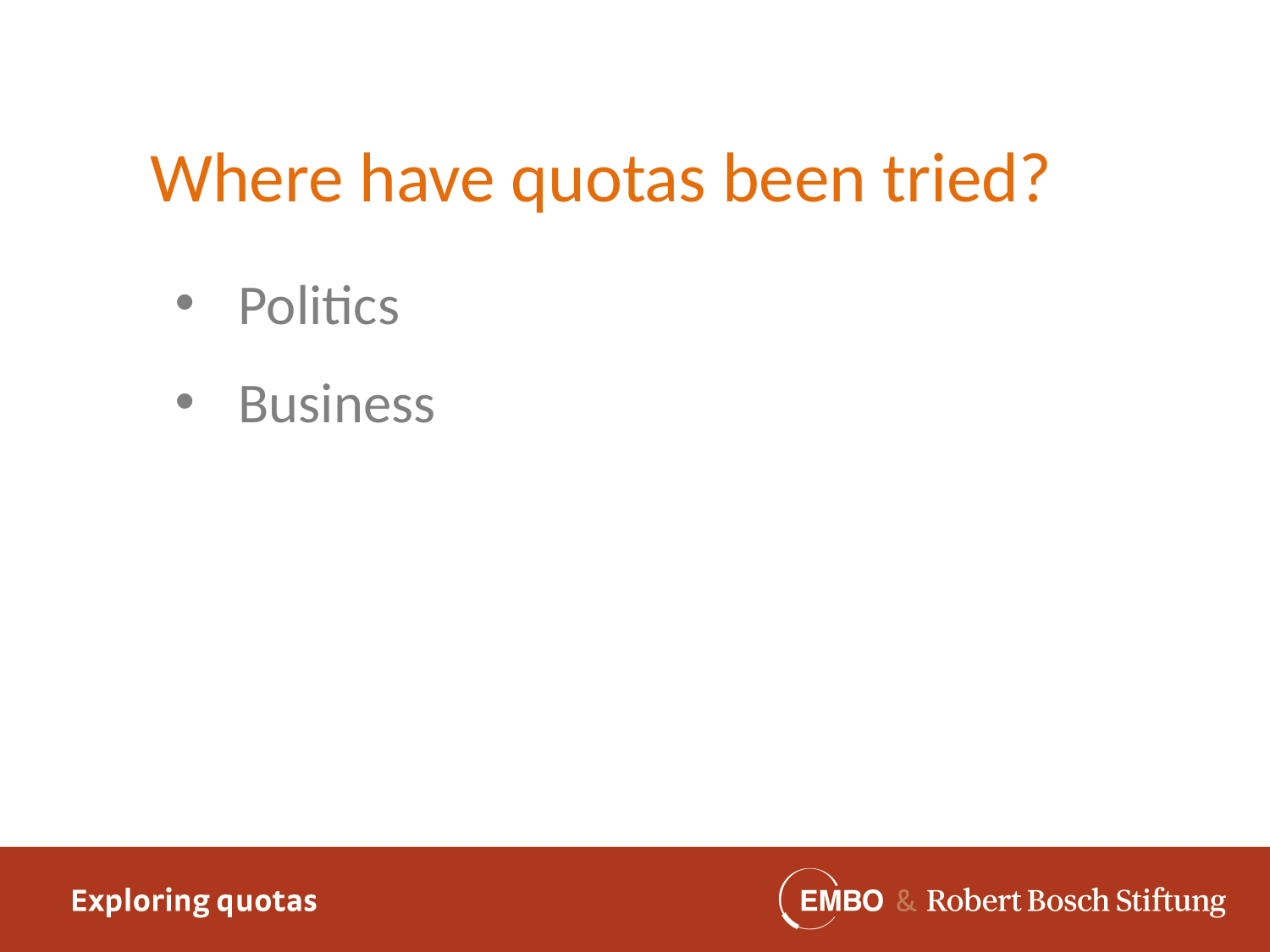

#
Where have quotas been tried?
Politics
Business